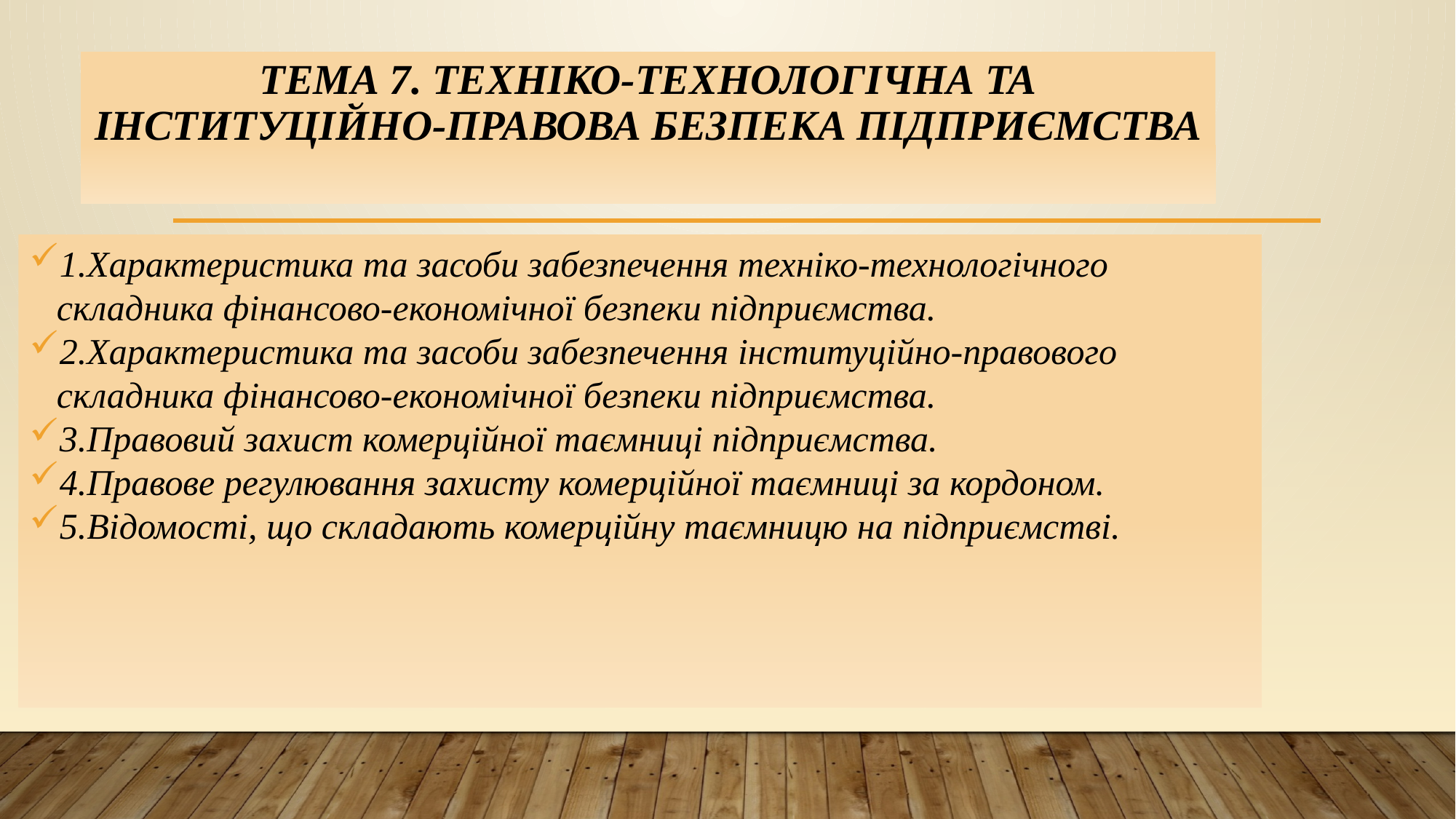

# ТЕМА 7. Техніко-технологічна та інституційно-правова безпека підприємства
1.Характеристика та засоби забезпечення техніко-технологічного складника фінансово-економічної безпеки підприємства.
2.Характеристика та засоби забезпечення інституційно-правового складника фінансово-економічної безпеки підприємства.
3.Правовий захист комерційної таємниці підприємства.
4.Правове регулювання захисту комерційної таємниці за кордоном.
5.Відомості, що складають комерційну таємницю на підприємстві.